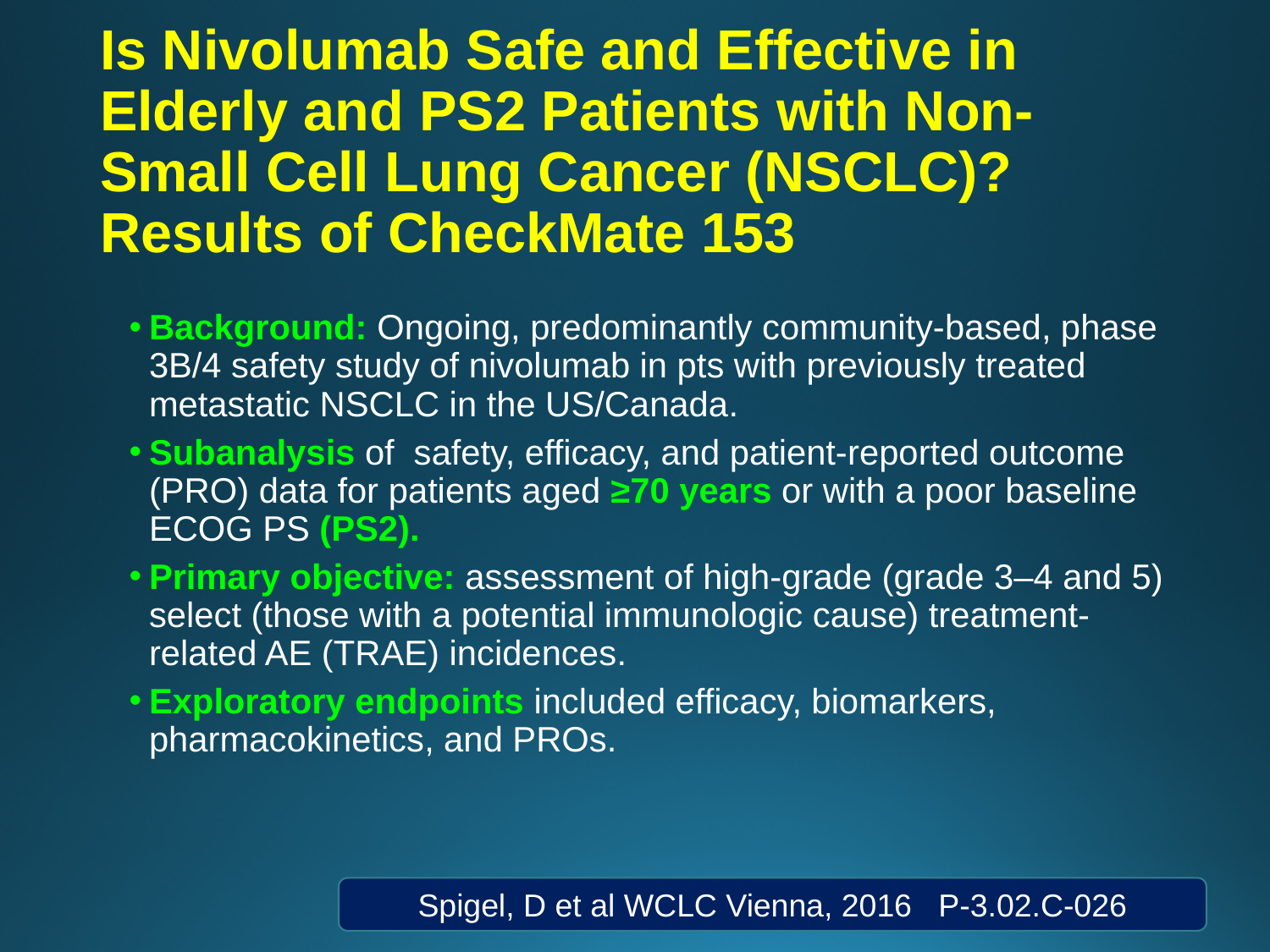

# Is Nivolumab Safe and Effective in Elderly and PS2 Patients with Non-Small Cell Lung Cancer (NSCLC)? Results of CheckMate 153
Background: Ongoing, predominantly community-based, phase 3B/4 safety study of nivolumab in pts with previously treated metastatic NSCLC in the US/Canada.
Subanalysis of  safety, efficacy, and patient-reported outcome (PRO) data for patients aged ≥70 years or with a poor baseline ECOG PS (PS2).
Primary objective: assessment of high-grade (grade 3–4 and 5) select (those with a potential immunologic cause) treatment-related AE (TRAE) incidences.
Exploratory endpoints included efficacy, biomarkers, pharmacokinetics, and PROs.
Spigel, D et al WCLC Vienna, 2016   P-3.02.C-026